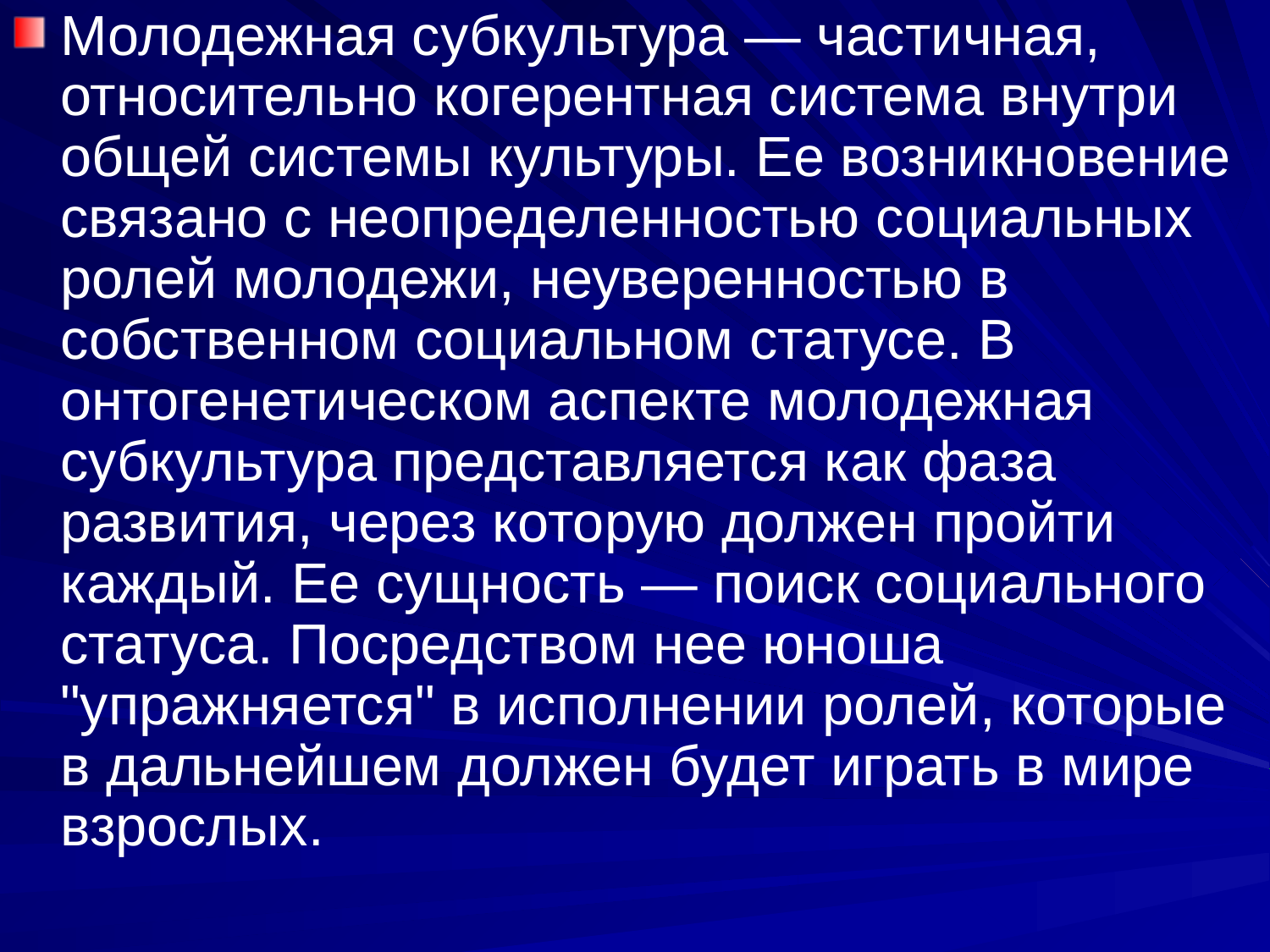

Молодежная субкультура — частичная, относительно когерентная система внутри общей системы культуры. Ее возникновение связано с неопределенностью социальных ролей молодежи, неуверенностью в собственном социальном статусе. В онтогенетическом аспекте молодежная субкультура представляется как фаза развития, через которую должен пройти каждый. Ее сущность — поиск социального статуса. Посредством нее юноша "упражняется" в исполнении ролей, которые в дальнейшем должен будет играть в мире взрослых.
#